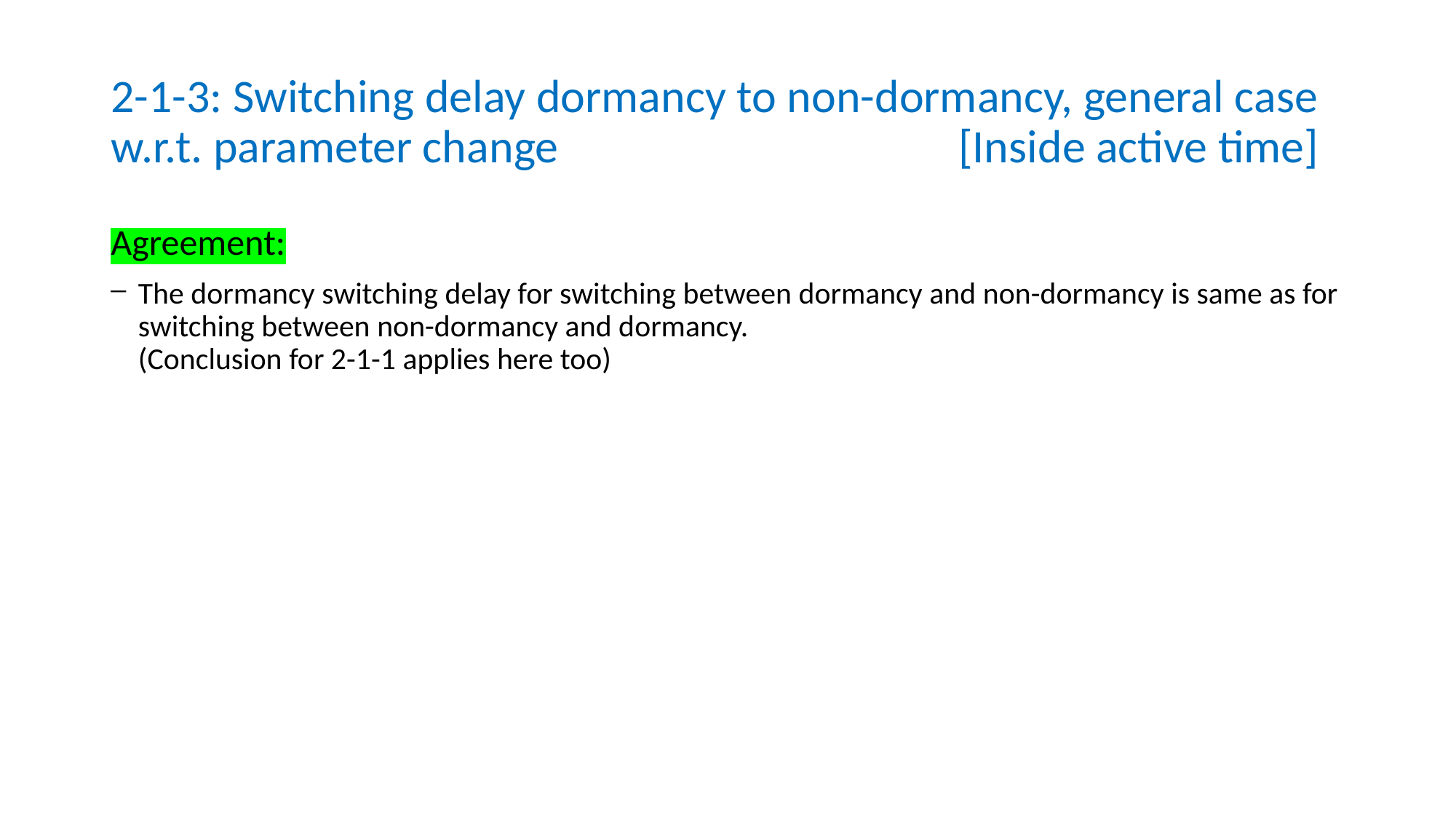

# 2-1-3: Switching delay dormancy to non-dormancy, general case w.r.t. parameter change                                      [Inside active time]
Agreement:
The dormancy switching delay for switching between dormancy and non-dormancy is same as for switching between non-dormancy and dormancy.
(Conclusion for 2-1-1 applies here too)